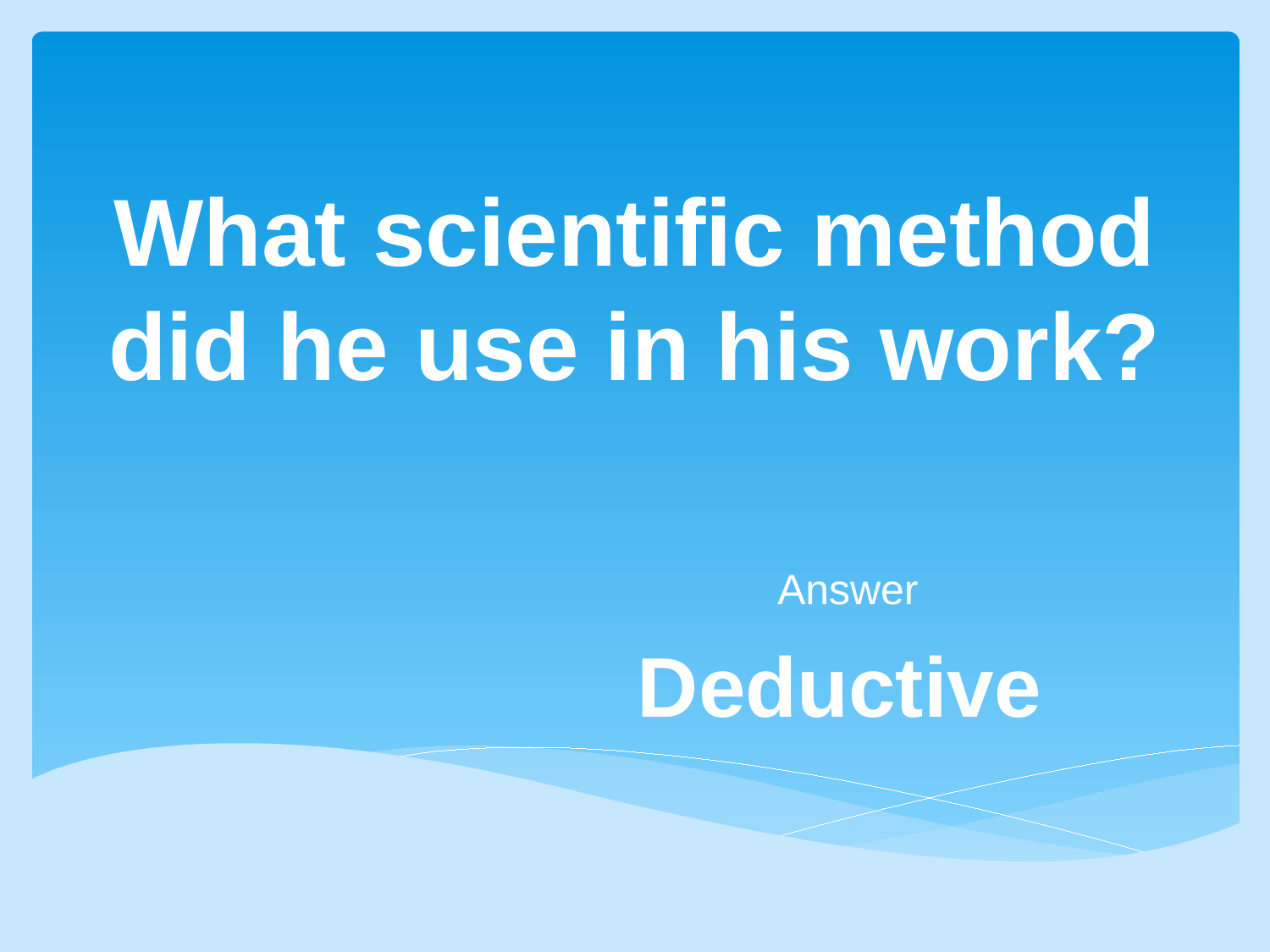

# What scientific method did he use in his work?
Answer
Deductive